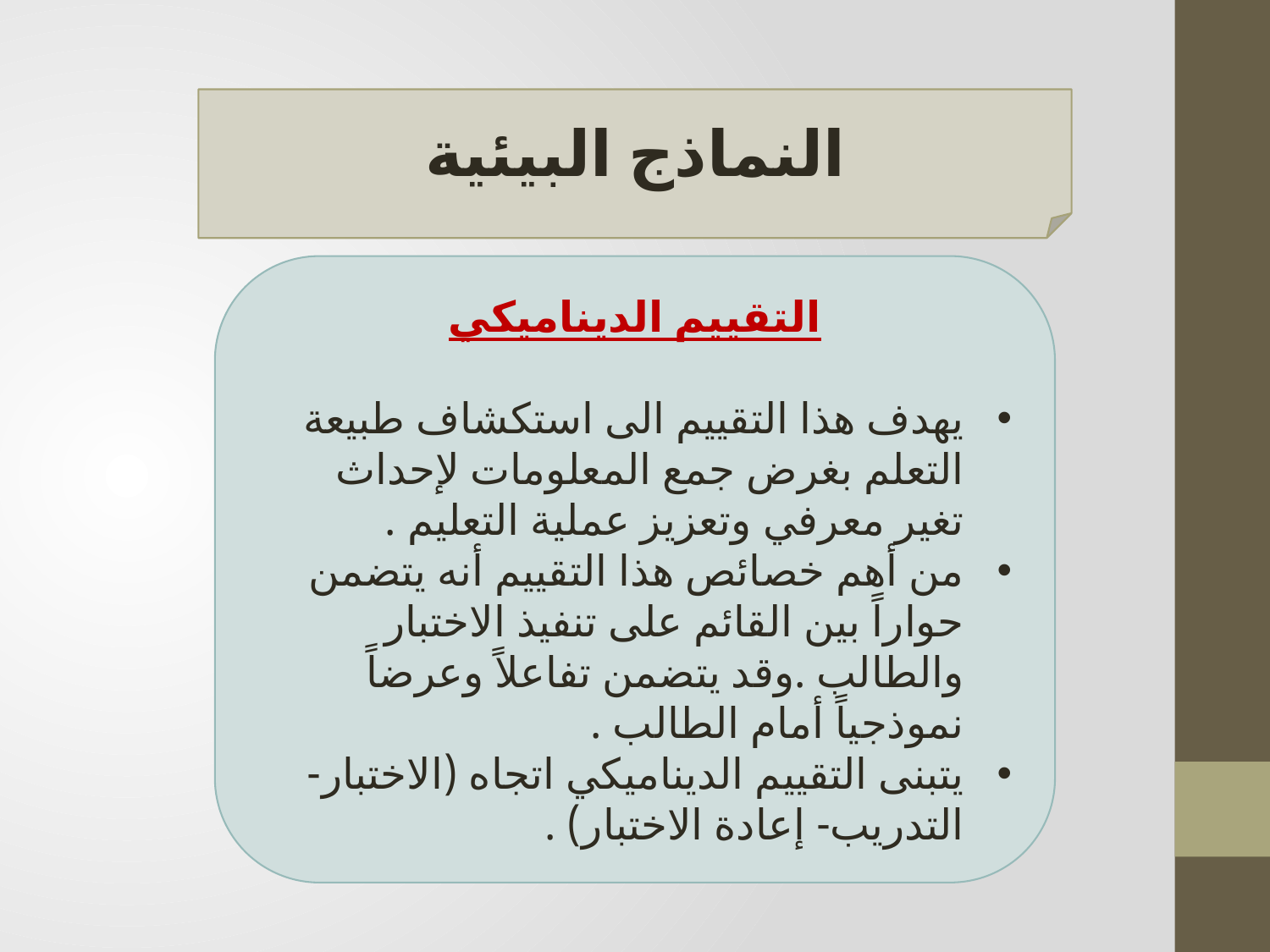

النماذج البيئية
التقييم الديناميكي

يهدف هذا التقييم الى استكشاف طبيعة التعلم بغرض جمع المعلومات لإحداث تغير معرفي وتعزيز عملية التعليم .
من أهم خصائص هذا التقييم أنه يتضمن حواراً بين القائم على تنفيذ الاختبار والطالب .وقد يتضمن تفاعلاً وعرضاً نموذجياً أمام الطالب .
يتبنى التقييم الديناميكي اتجاه (الاختبار- التدريب- إعادة الاختبار) .